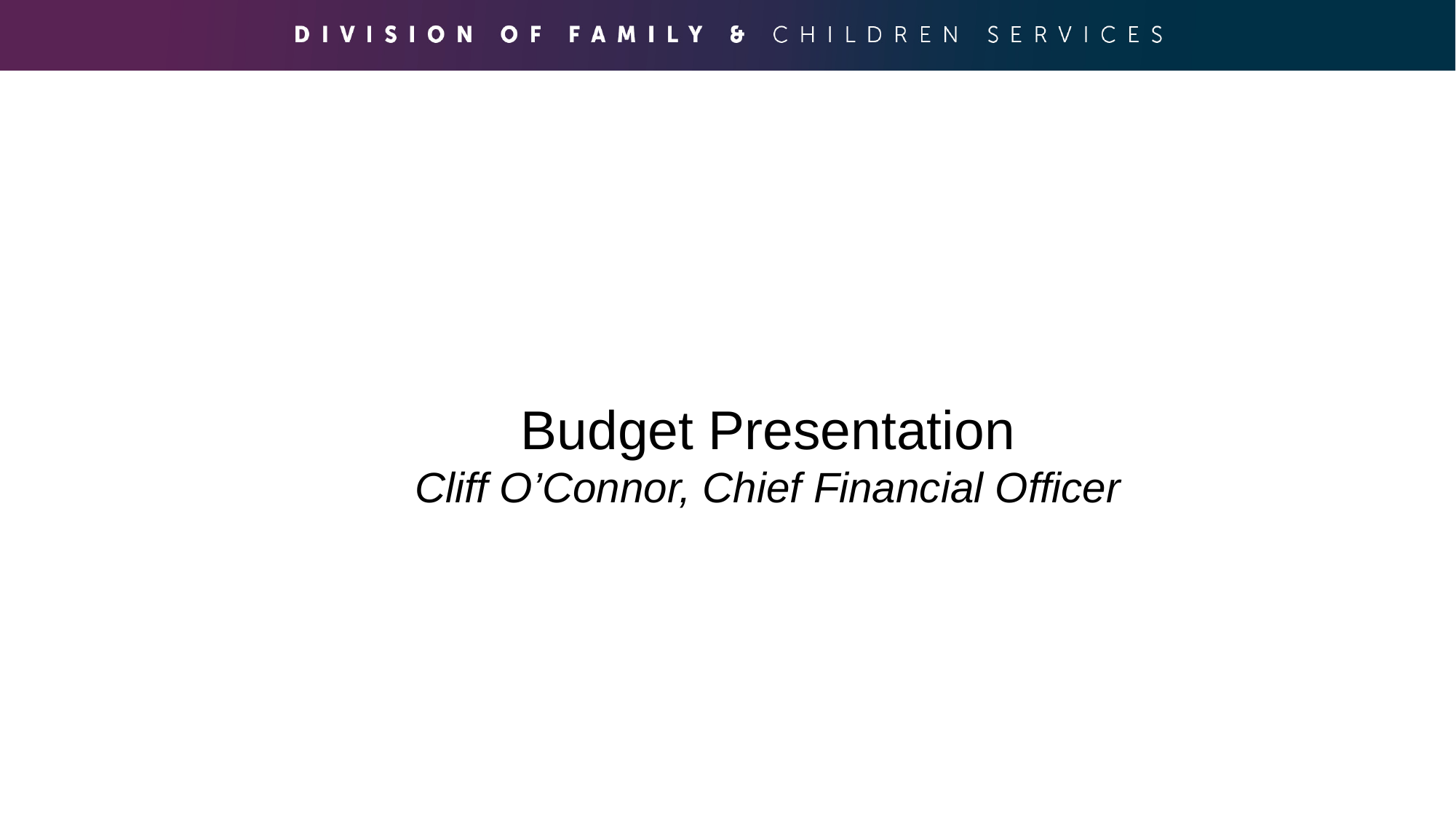

Budget Presentation
Cliff O’Connor, Chief Financial Officer